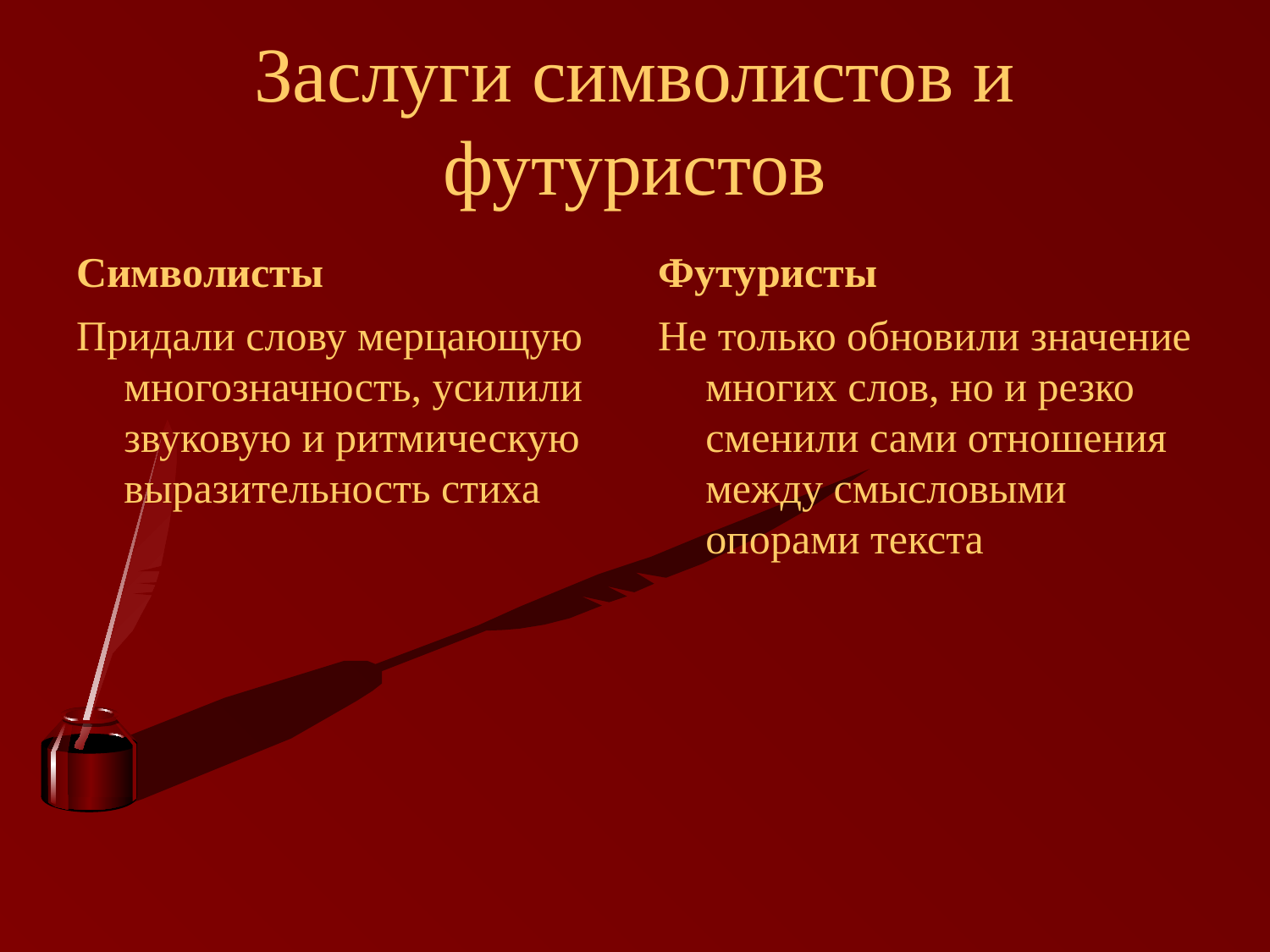

# Заслуги символистов и футуристов
Символисты
Футуристы
Придали слову мерцающую многозначность, усилили звуковую и ритмическую выразительность стиха
Не только обновили значение многих слов, но и резко сменили сами отношения между смысловыми опорами текста